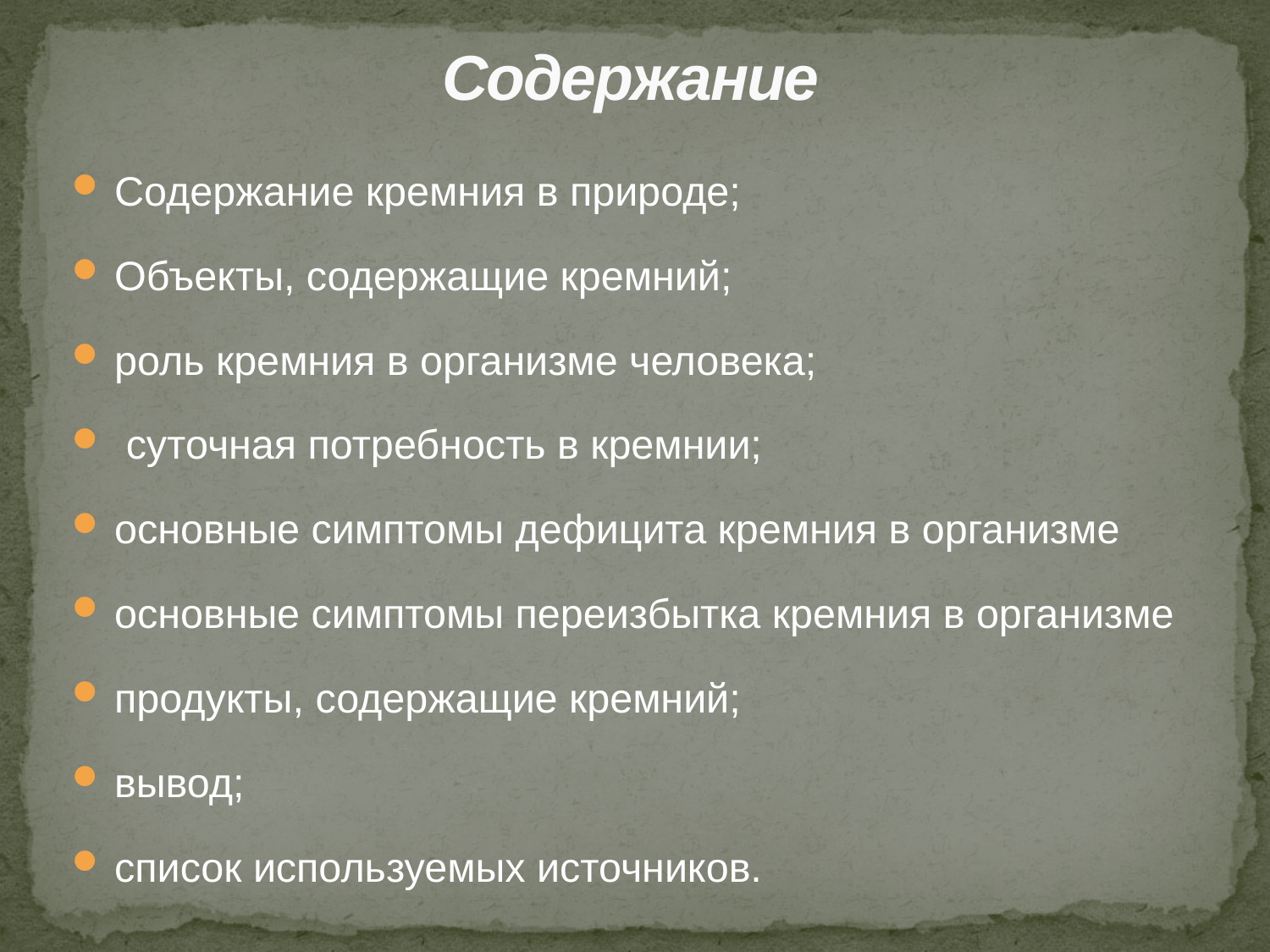

# Содержание
Содержание кремния в природе;
Объекты, содержащие кремний;
роль кремния в организме человека;
 суточная потребность в кремнии;
основные симптомы дефицита кремния в организме
основные симптомы переизбытка кремния в организме
продукты, содержащие кремний;
вывод;
список используемых источников.